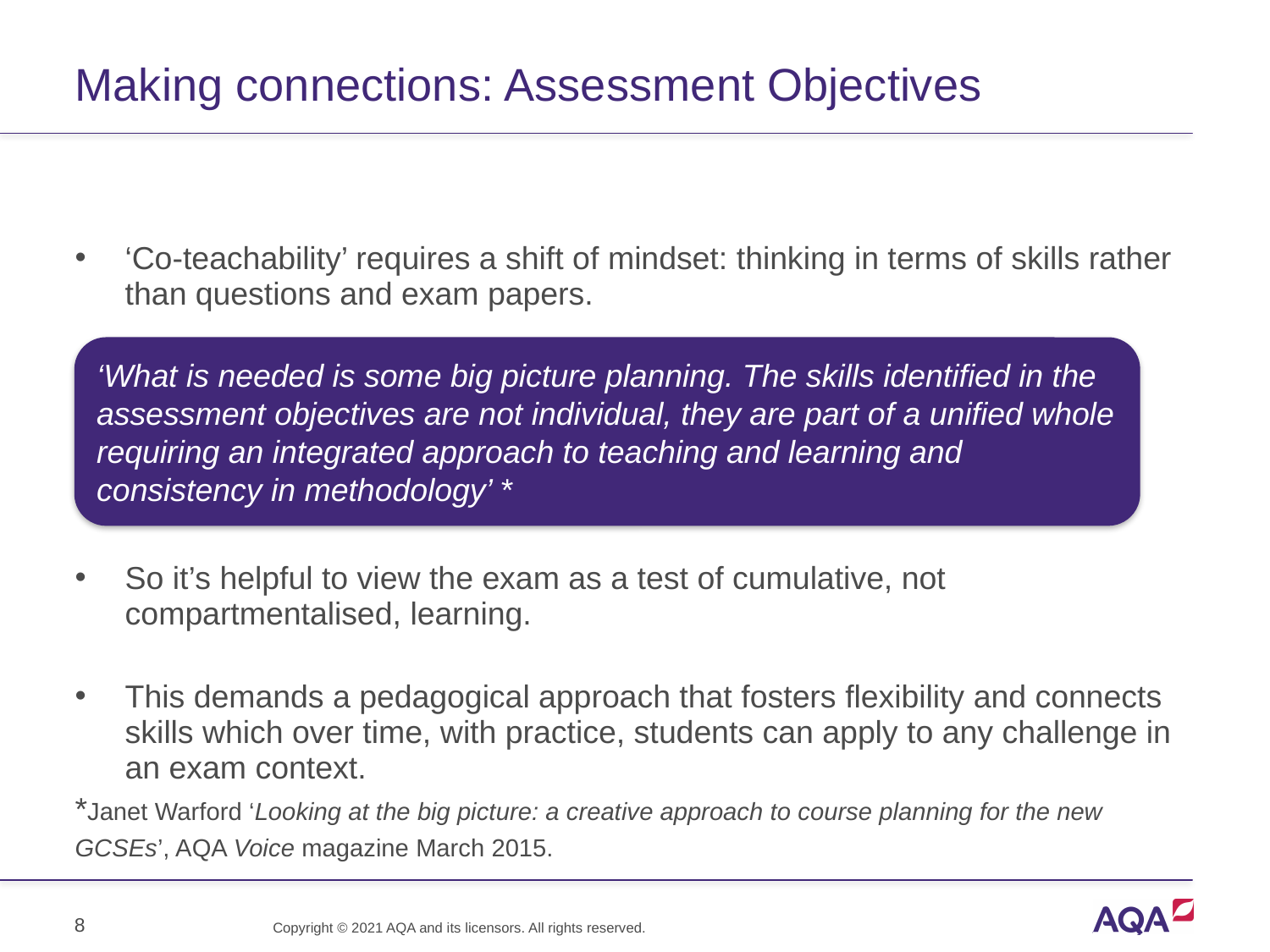

# Making connections: Assessment Objectives
‘Co-teachability’ requires a shift of mindset: thinking in terms of skills rather than questions and exam papers.

The skills identified in the assessment objectives are not individual; they are part of a unified whole requiring an integrated approach to teaching.

So it’s helpful to view the exam as a test of cumulative, not compartmentalised, learning.

This demands a pedagogical approach that fosters flexibility and connects skills which over time, with practice, students can apply to any challenge in an exam context.
*Janet Warford ‘Looking at the big picture: a creative approach to course planning for the new GCSEs’, AQA Voice magazine March 2015.

‘What is needed is some big picture planning. The skills identified in the assessment objectives are not individual, they are part of a unified whole requiring an integrated approach to teaching and learning and consistency in methodology’ *
8
Copyright © 2021 AQA and its licensors. All rights reserved.